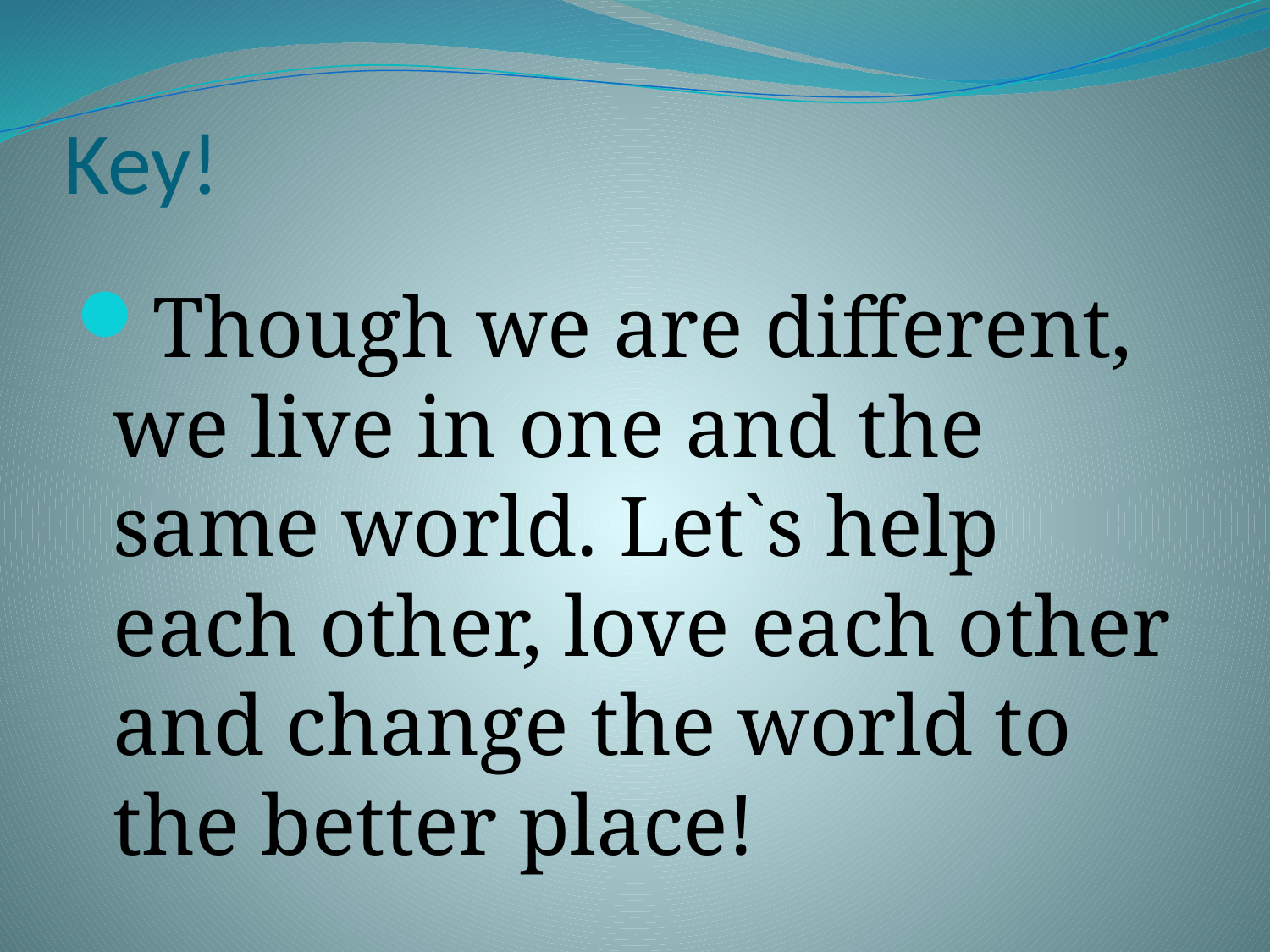

# Key!
Though we are different, we live in one and the same world. Let`s help each other, love each other and change the world to the better place!